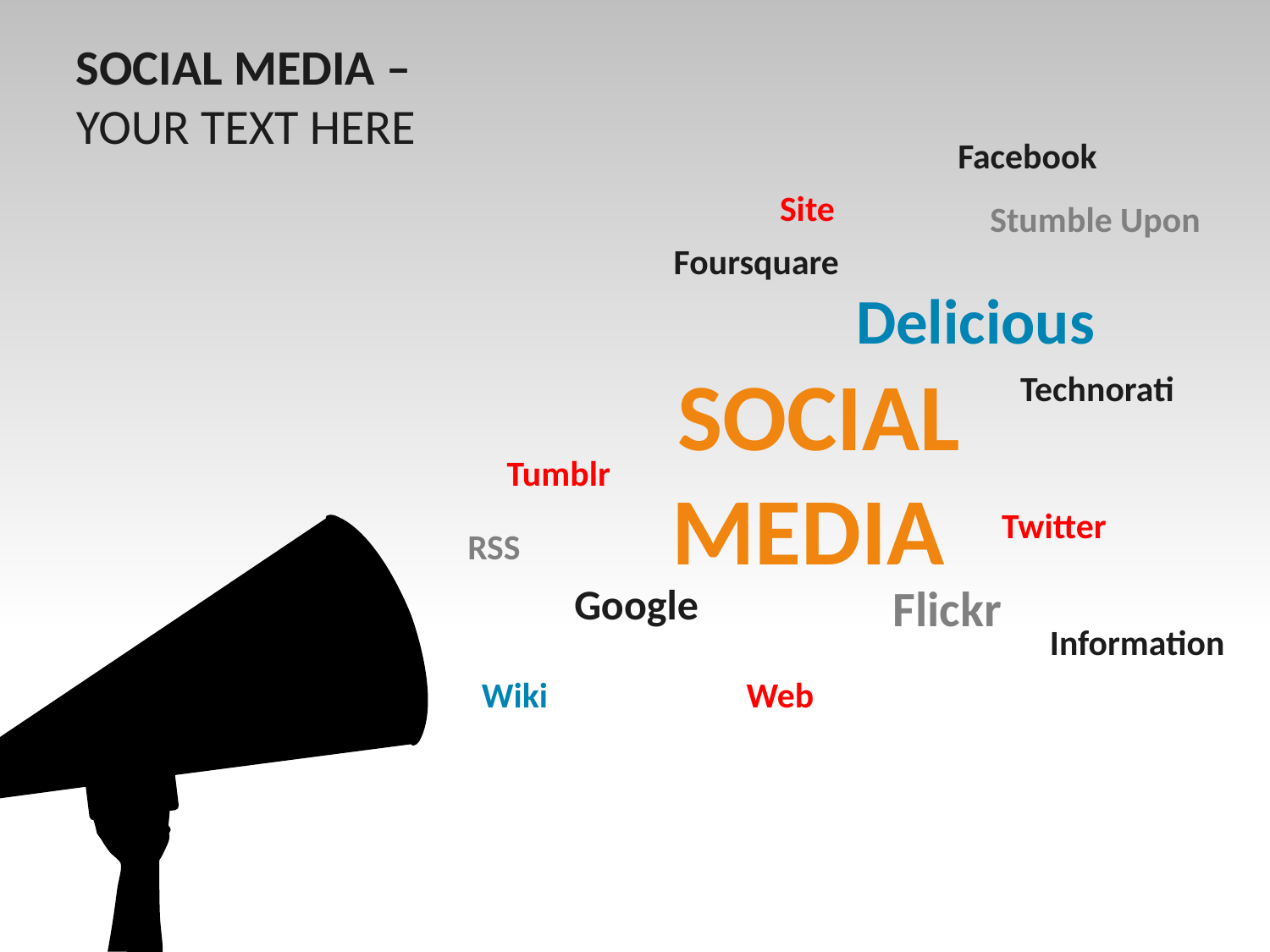

SOCIAL MEDIA –
YOUR TEXT HERE
Facebook
Site
Stumble Upon
Foursquare
Delicious
SOCIAL
MEDIA
Technorati
Tumblr
Twitter

RSS
Google
Flickr
Information
Wiki
Web